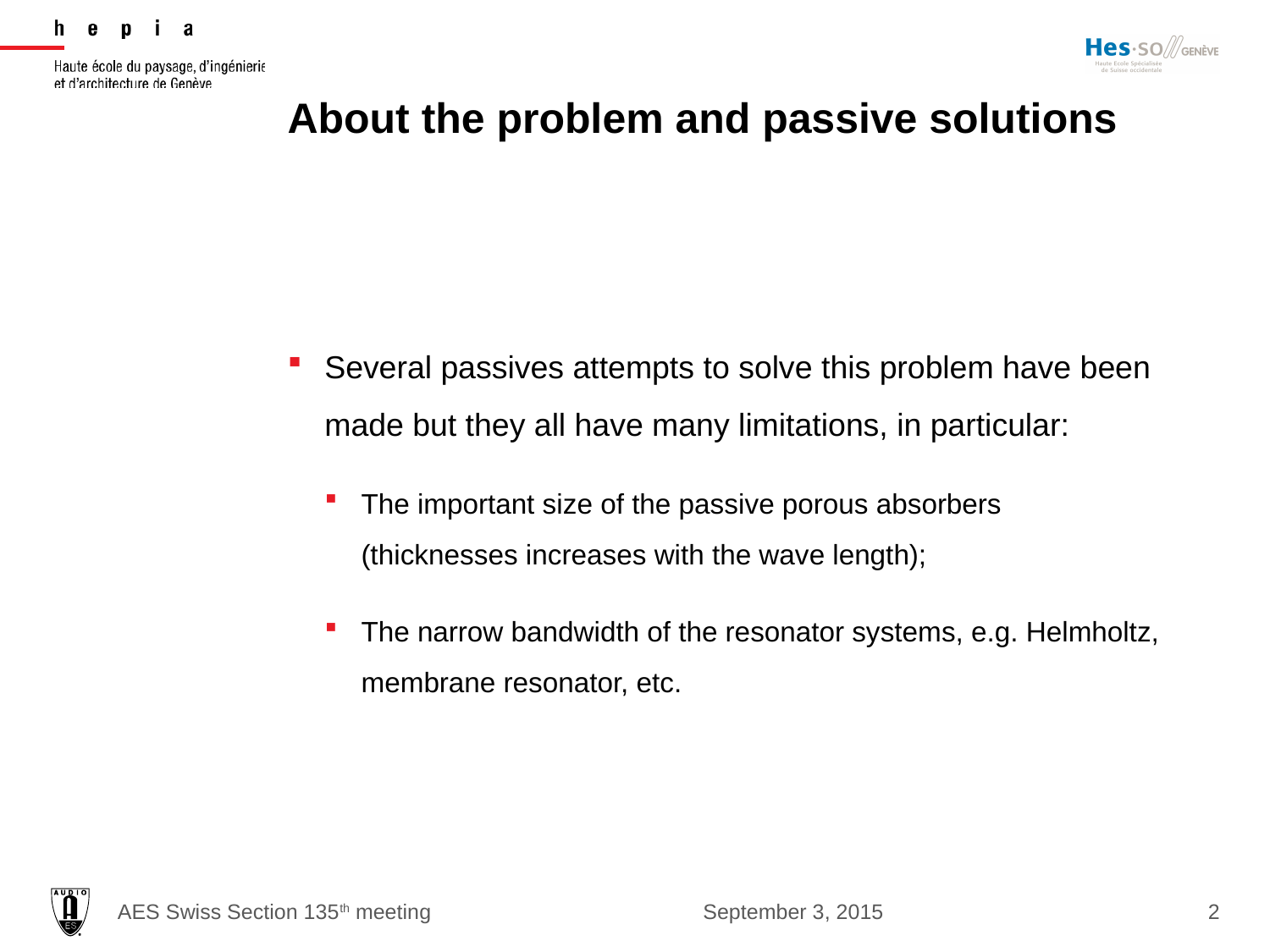

About the problem and passive solutions
Several passives attempts to solve this problem have been made but they all have many limitations, in particular:
The important size of the passive porous absorbers
(thicknesses increases with the wave length);
The narrow bandwidth of the resonator systems, e.g. Helmholtz, membrane resonator, etc.

AES Swiss Section 135th meeting
September 3, 2015
2